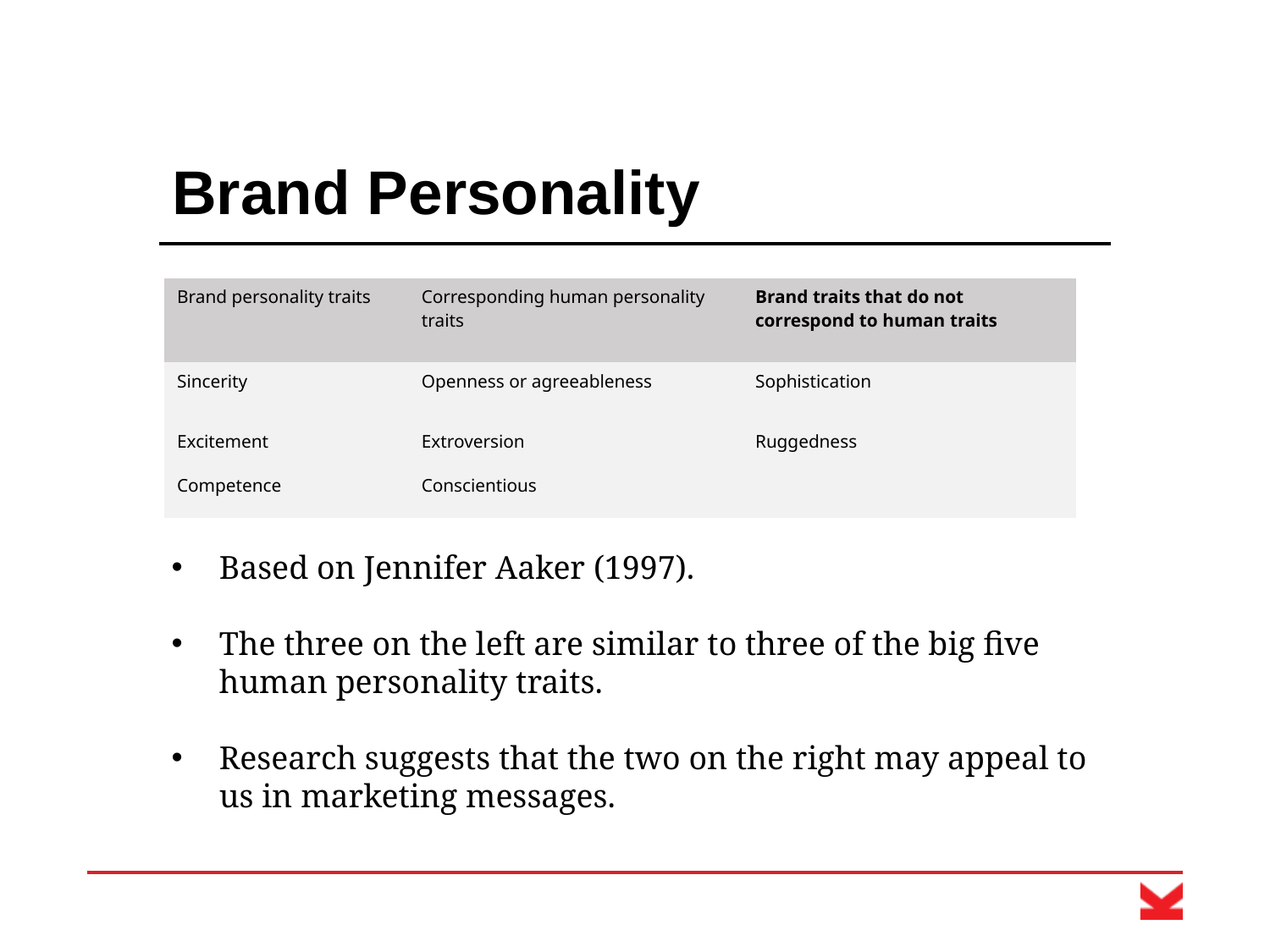

# Brand Personality
| Brand personality traits | Corresponding human personality traits | Brand traits that do not correspond to human traits |
| --- | --- | --- |
| Sincerity | Openness or agreeableness | Sophistication |
| Excitement | Extroversion | Ruggedness |
| Competence | Conscientious |  |
Based on Jennifer Aaker (1997).

The three on the left are similar to three of the big five human personality traits.

Research suggests that the two on the right may appeal to us in marketing messages.